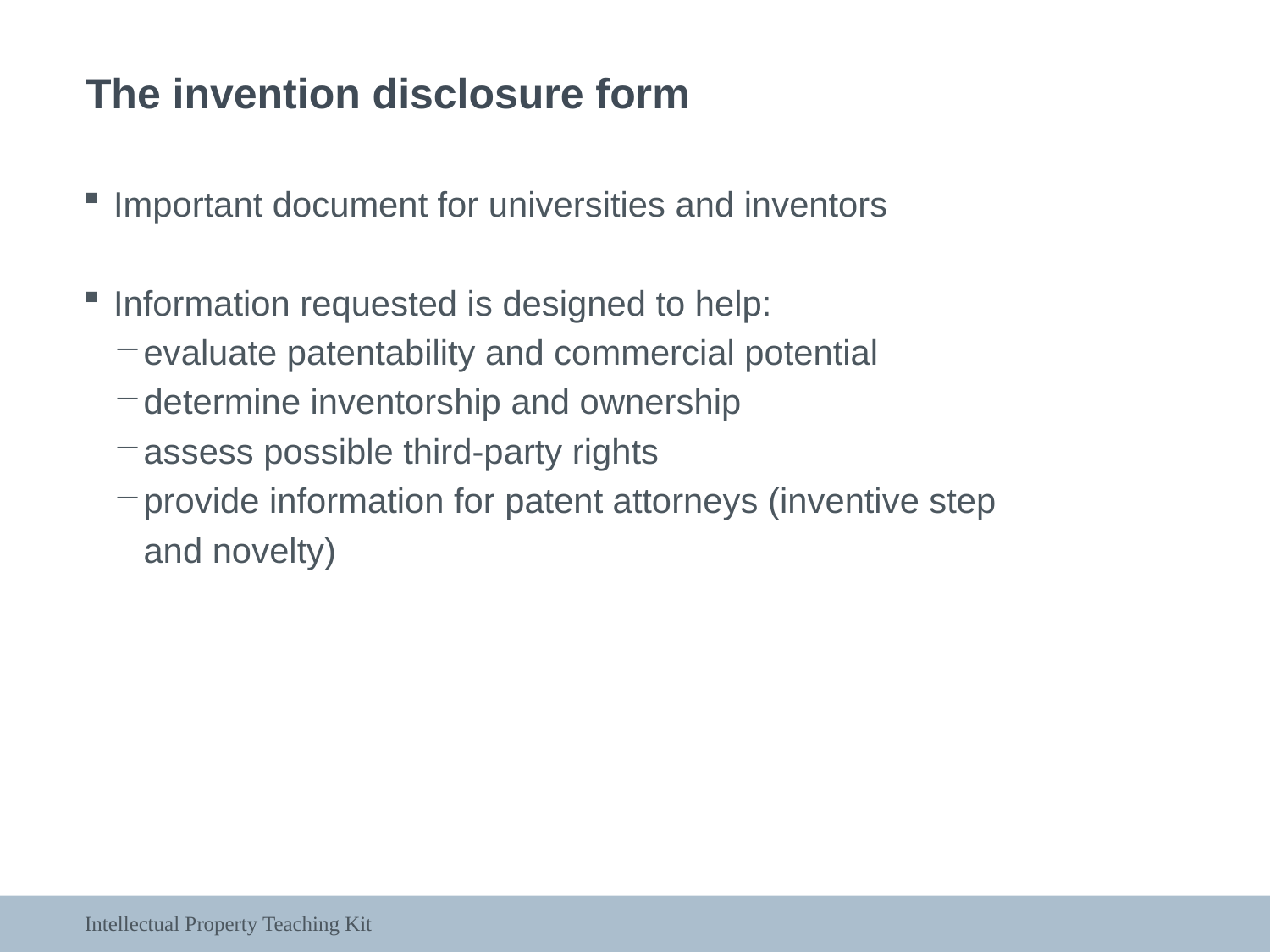

The invention disclosure form
Important document for universities and inventors

Information requested is designed to help:
evaluate patentability and commercial potential
determine inventorship and ownership
assess possible third-party rights
provide information for patent attorneys (inventive step
and novelty)

Intellectual Property Teaching Kit